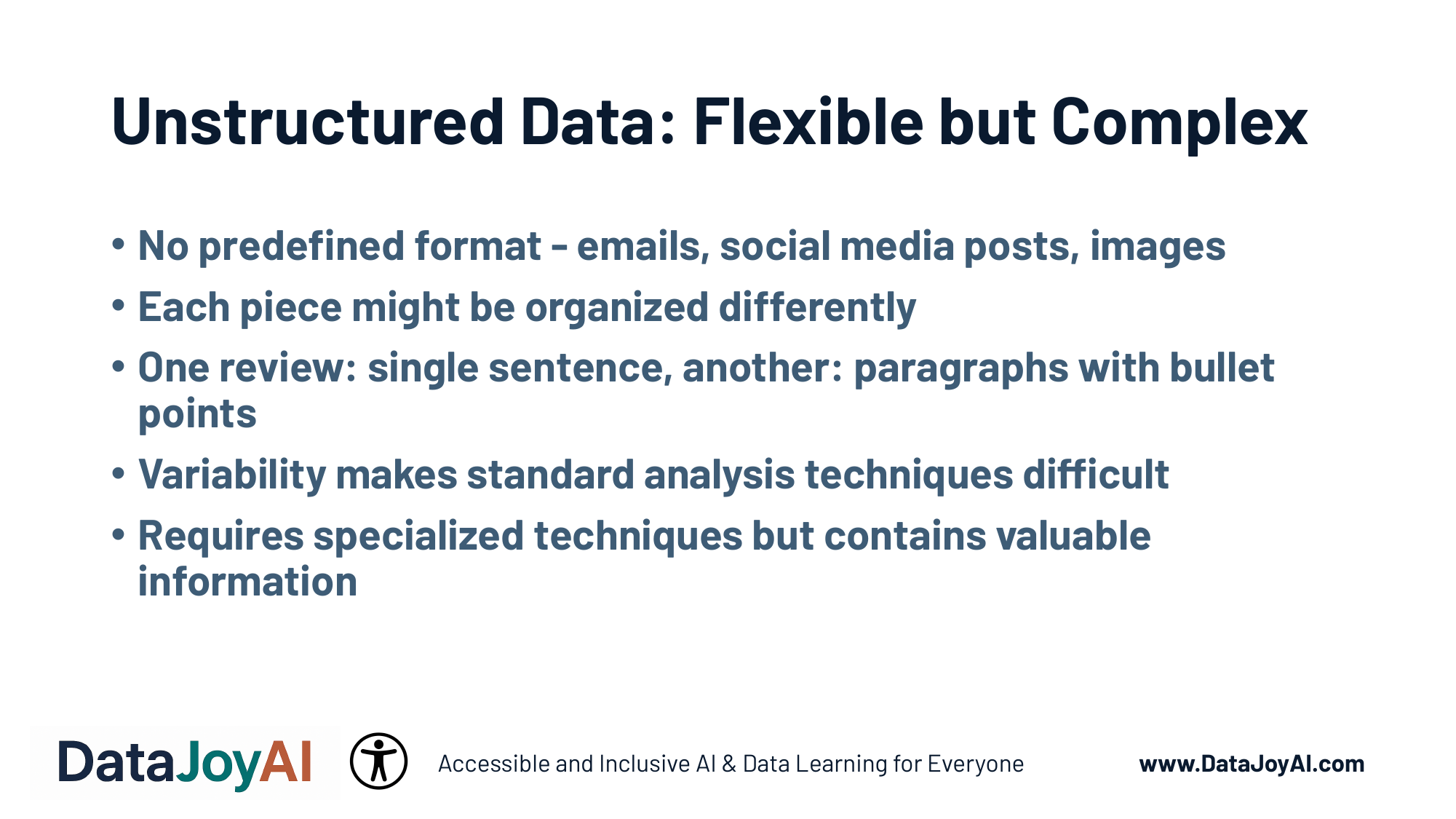

# Unstructured Data: Flexible but Complex
No predefined format - emails, social media posts, images
Each piece might be organized differently
One review: single sentence, another: paragraphs with bullet points
Variability makes standard analysis techniques difficult
Requires specialized techniques but contains valuable information